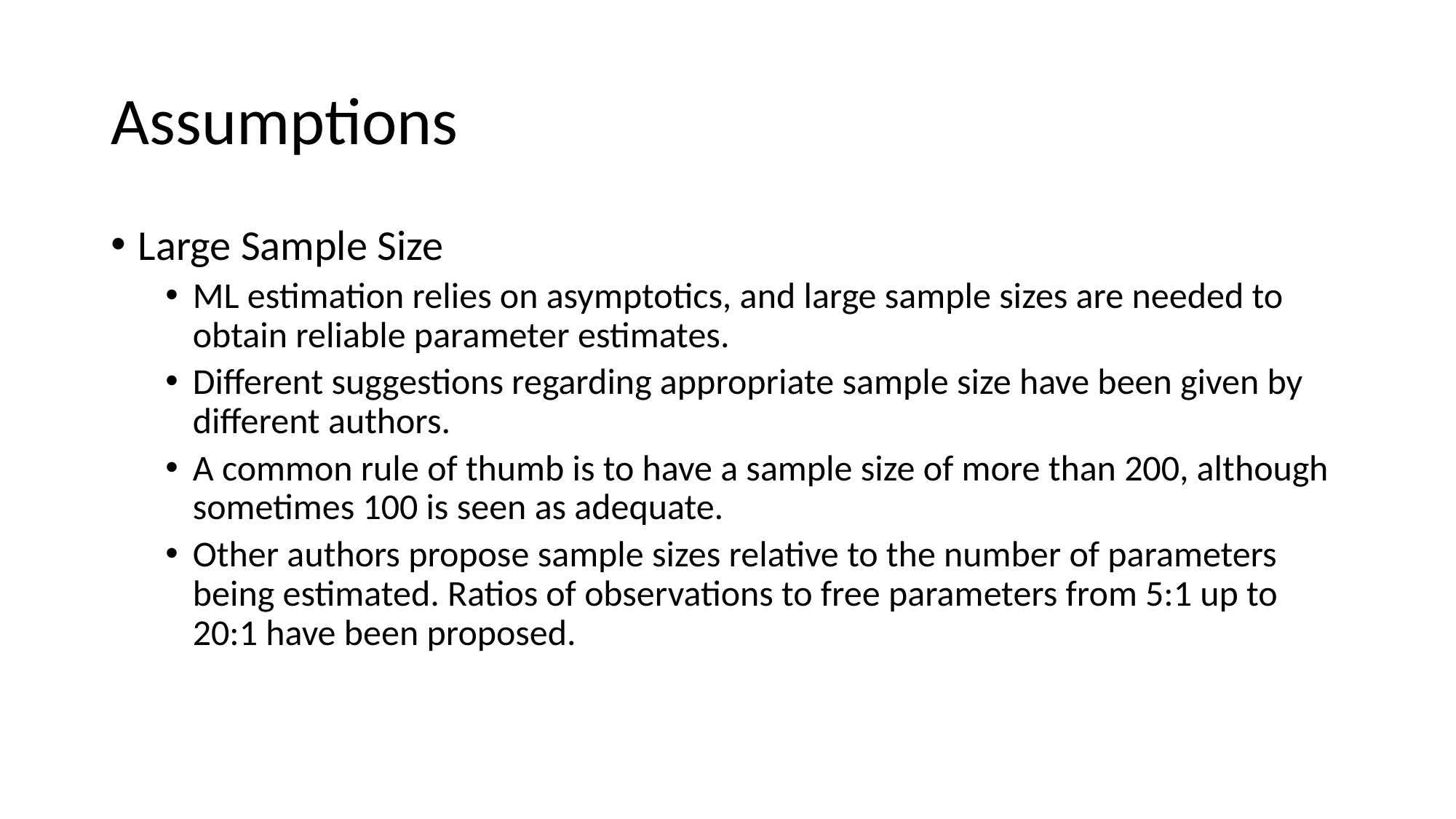

# Assumptions
Large Sample Size
ML estimation relies on asymptotics, and large sample sizes are needed to obtain reliable parameter estimates.
Different suggestions regarding appropriate sample size have been given by different authors.
A common rule of thumb is to have a sample size of more than 200, although sometimes 100 is seen as adequate.
Other authors propose sample sizes relative to the number of parameters being estimated. Ratios of observations to free parameters from 5:1 up to 20:1 have been proposed.